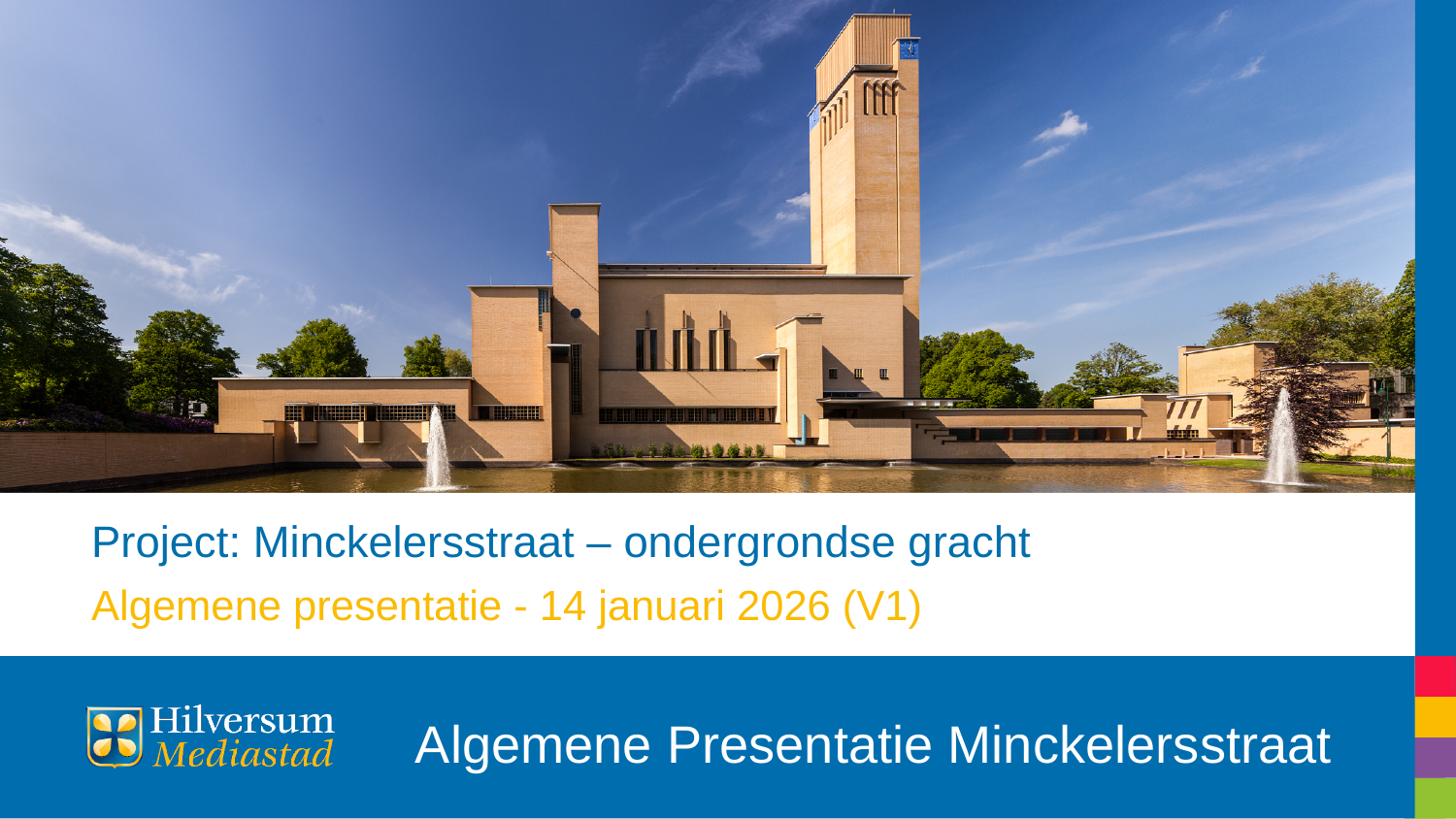

Project: Minckelersstraat – ondergrondse gracht
Algemene presentatie - 14 januari 2026 (V1)
# Algemene Presentatie Minckelersstraat